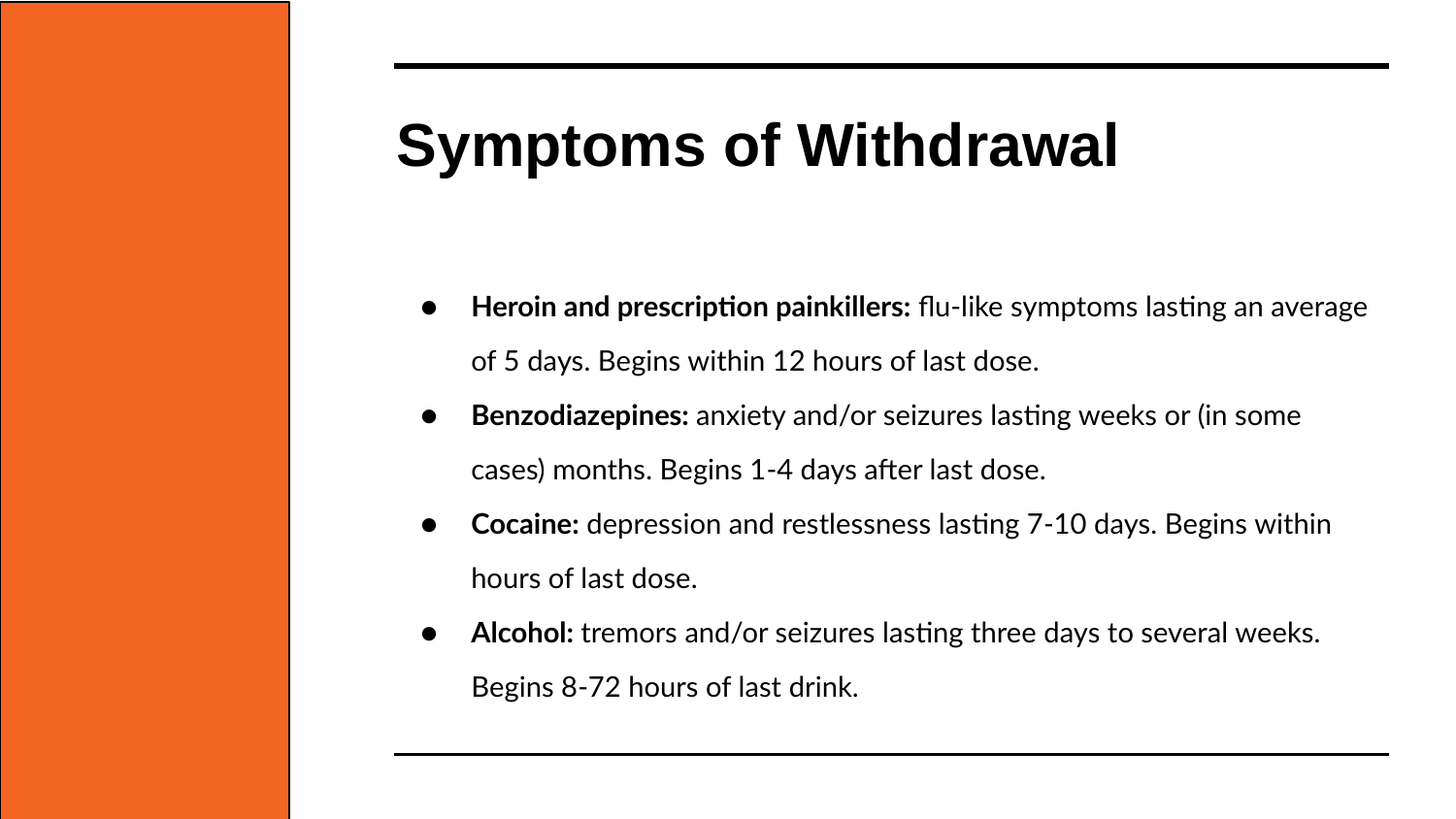

# Symptoms of Withdrawal
Heroin and prescription painkillers: flu-like symptoms lasting an average of 5 days. Begins within 12 hours of last dose.
Benzodiazepines: anxiety and/or seizures lasting weeks or (in some cases) months. Begins 1-4 days after last dose.
Cocaine: depression and restlessness lasting 7-10 days. Begins within hours of last dose.
Alcohol: tremors and/or seizures lasting three days to several weeks. Begins 8-72 hours of last drink.